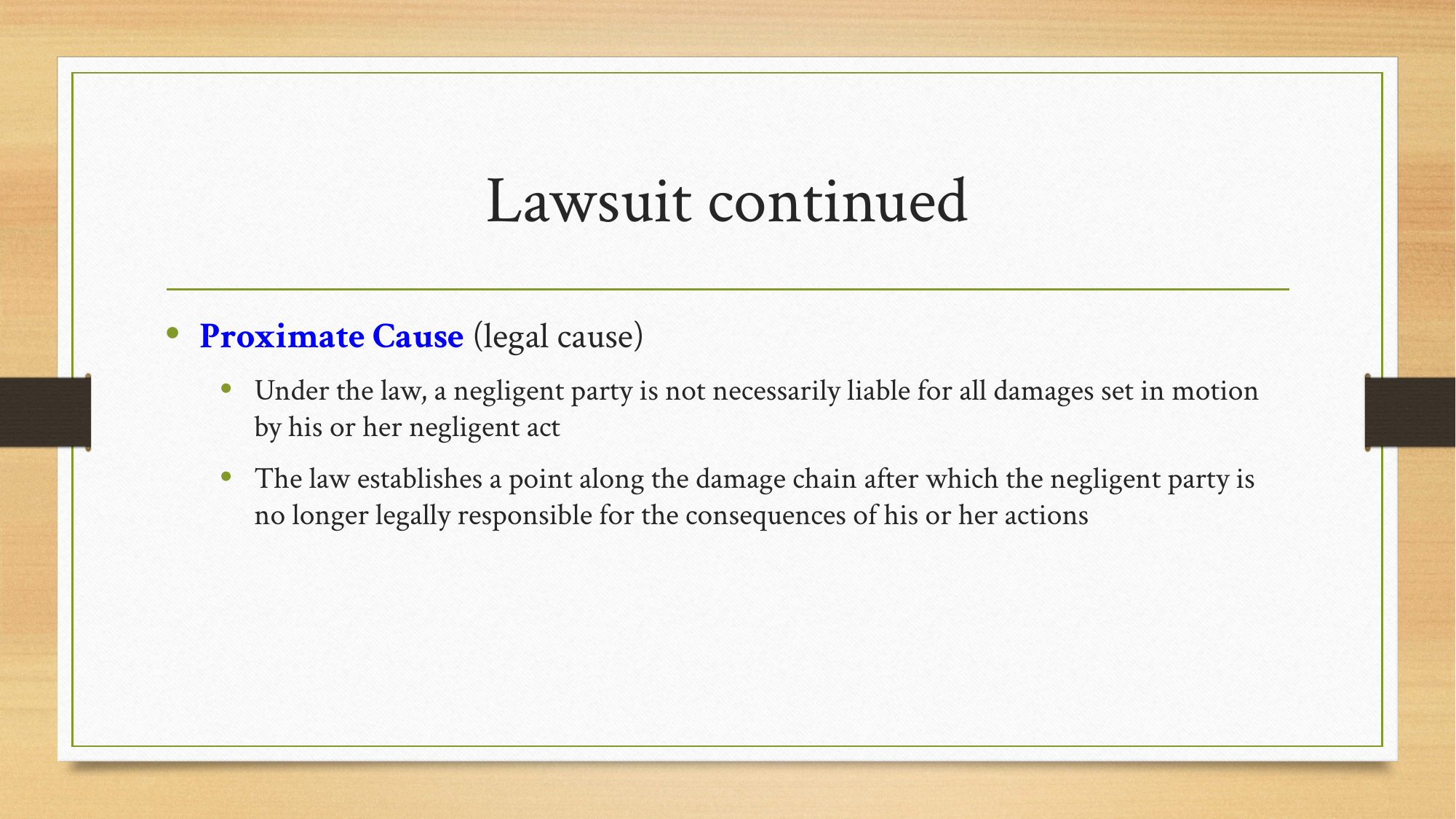

# Lawsuit continued
Proximate Cause (legal cause)
Under the law, a negligent party is not necessarily liable for all damages set in motion by his or her negligent act
The law establishes a point along the damage chain after which the negligent party is no longer legally responsible for the consequences of his or her actions